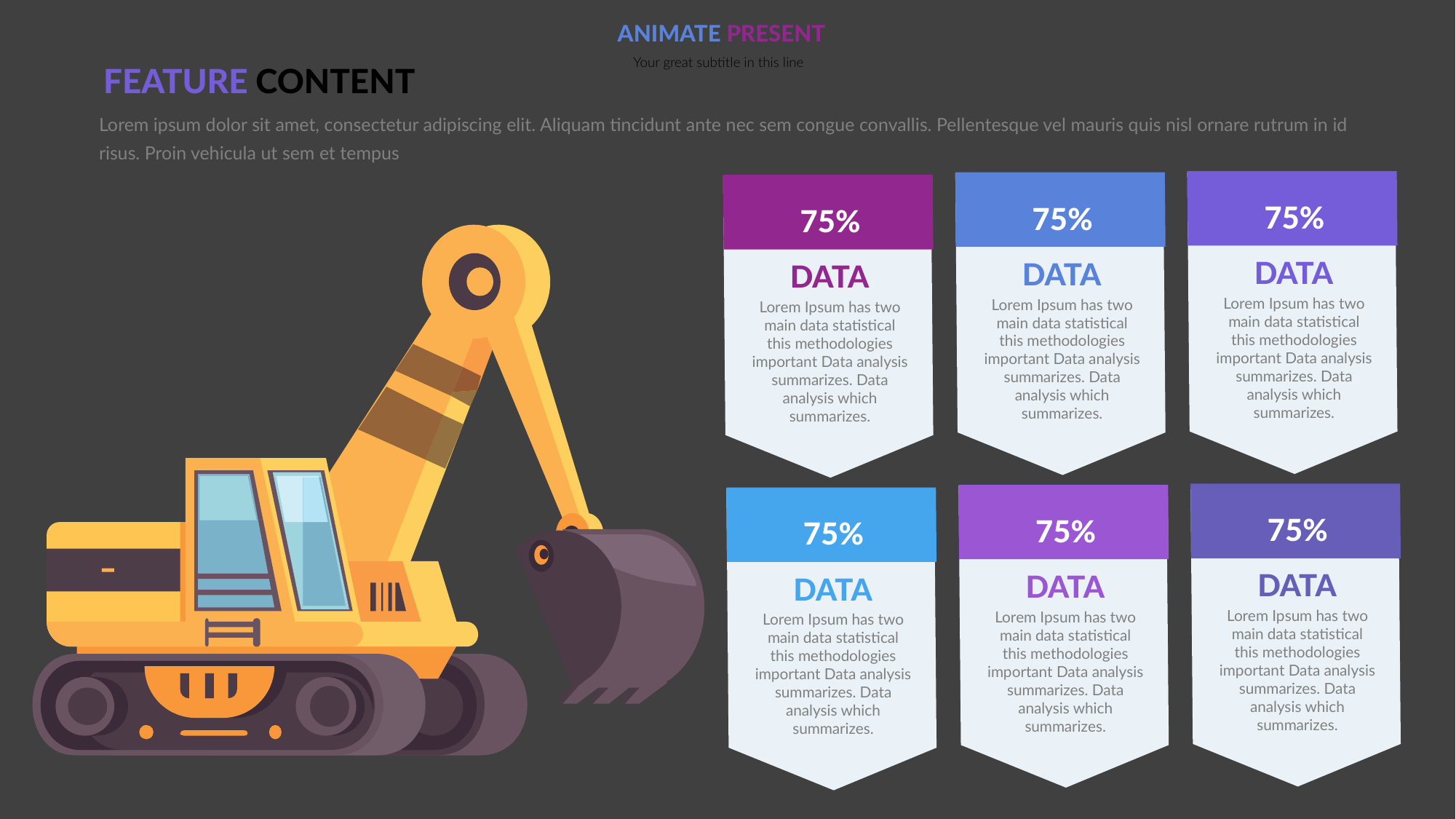

ANIMATE PRESENT
Your great subtitle in this line
FEATURE CONTENT
Lorem ipsum dolor sit amet, consectetur adipiscing elit. Aliquam tincidunt ante nec sem congue convallis. Pellentesque vel mauris quis nisl ornare rutrum in id risus. Proin vehicula ut sem et tempus

75%
DATA
Lorem Ipsum has two main data statistical this methodologies important Data analysis summarizes. Data analysis which summarizes.

75%
DATA
Lorem Ipsum has two main data statistical this methodologies important Data analysis summarizes. Data analysis which summarizes.

75%
DATA
Lorem Ipsum has two main data statistical this methodologies important Data analysis summarizes. Data analysis which summarizes.

75%
DATA
Lorem Ipsum has two main data statistical this methodologies important Data analysis summarizes. Data analysis which summarizes.

75%
DATA
Lorem Ipsum has two main data statistical this methodologies important Data analysis summarizes. Data analysis which summarizes.

75%
DATA
Lorem Ipsum has two main data statistical this methodologies important Data analysis summarizes. Data analysis which summarizes.